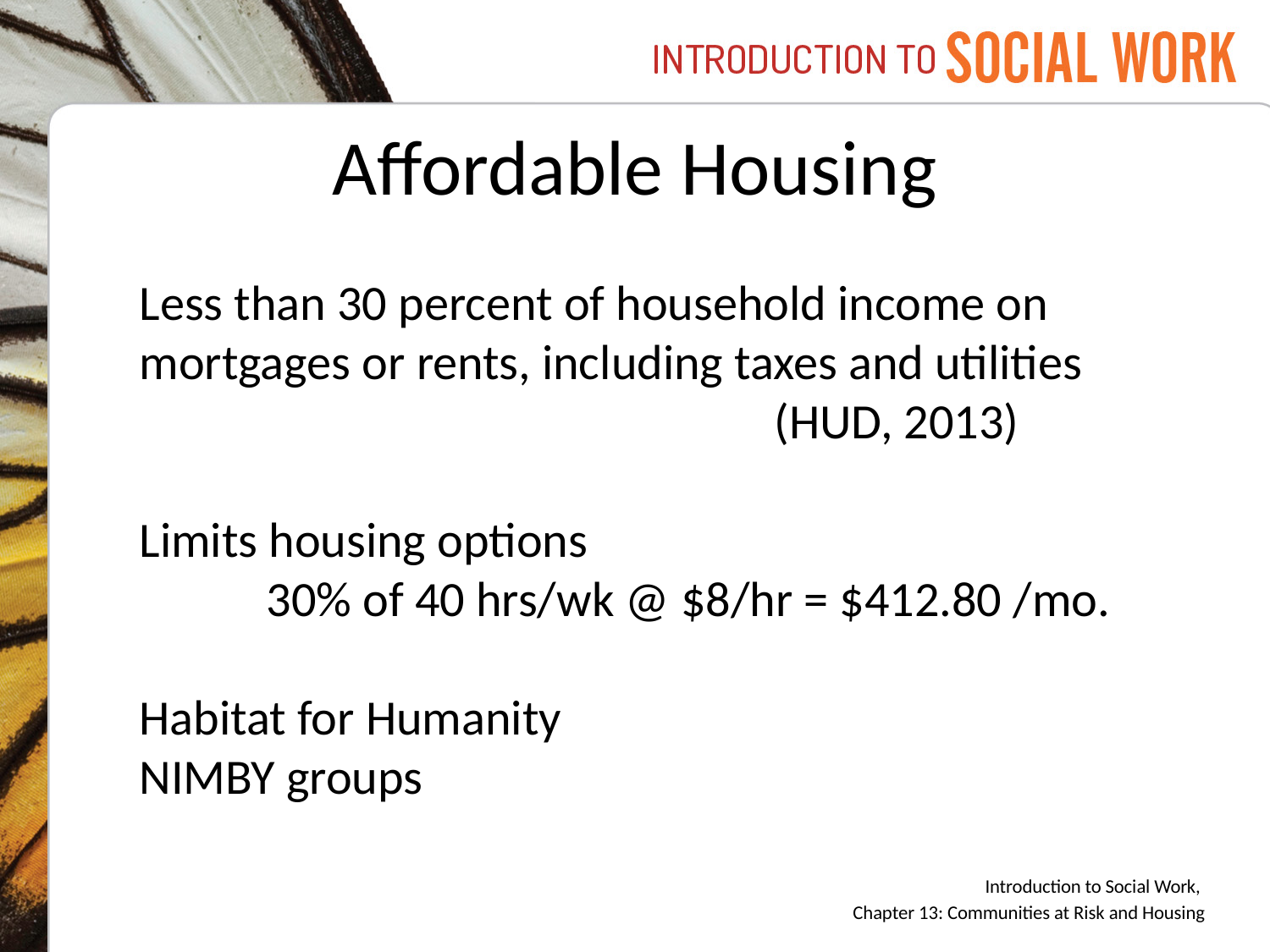

# Affordable Housing

Less than 30 percent of household income on mortgages or rents, including taxes and utilities 						(HUD, 2013)

Limits housing options
	30% of 40 hrs/wk @ $8/hr = $412.80 /mo.

Habitat for Humanity
NIMBY groups
Introduction to Social Work,
Chapter 13: Communities at Risk and Housing